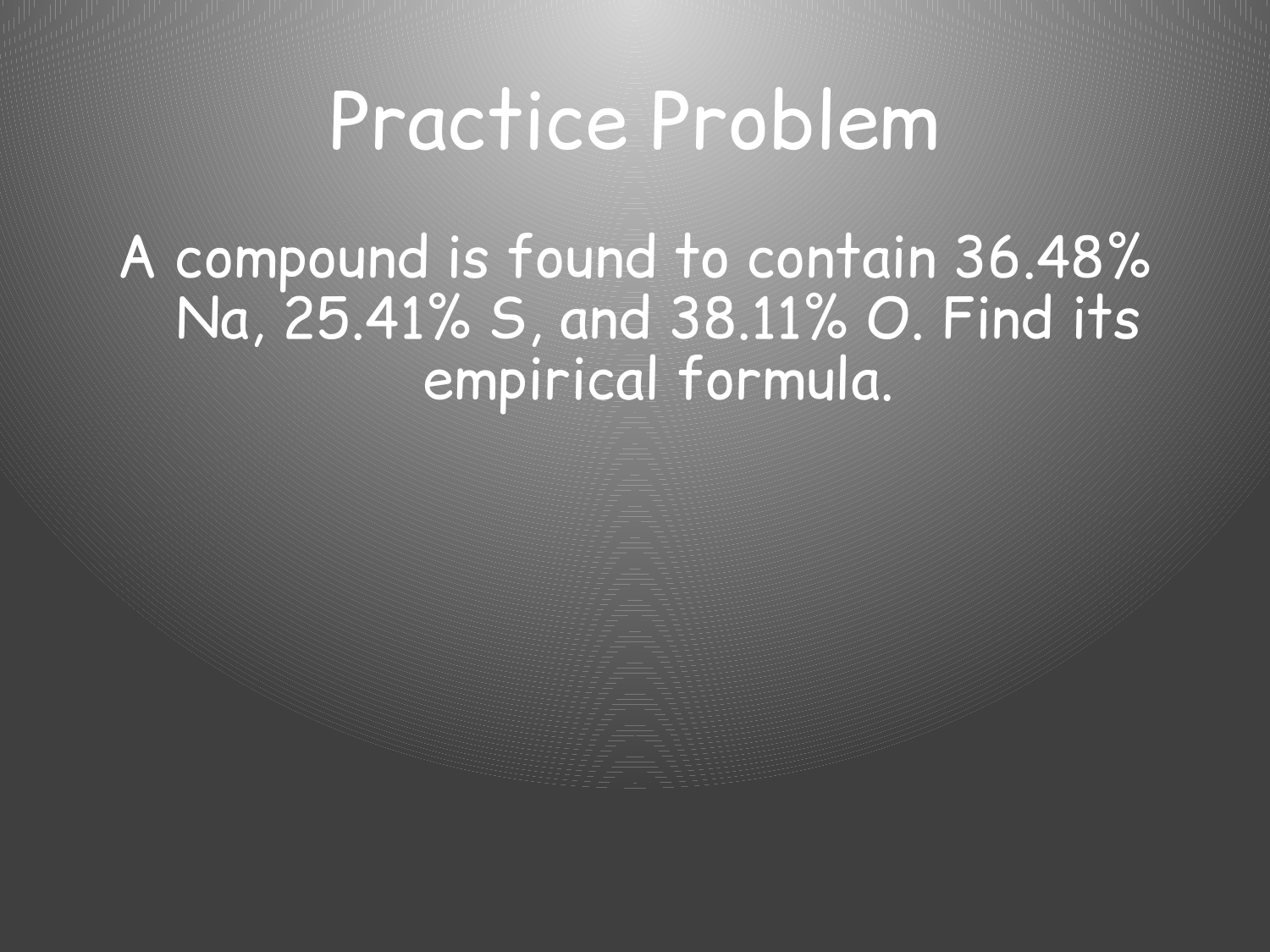

# Practice Problem
A compound is found to contain 36.48% Na, 25.41% S, and 38.11% O. Find its empirical formula.